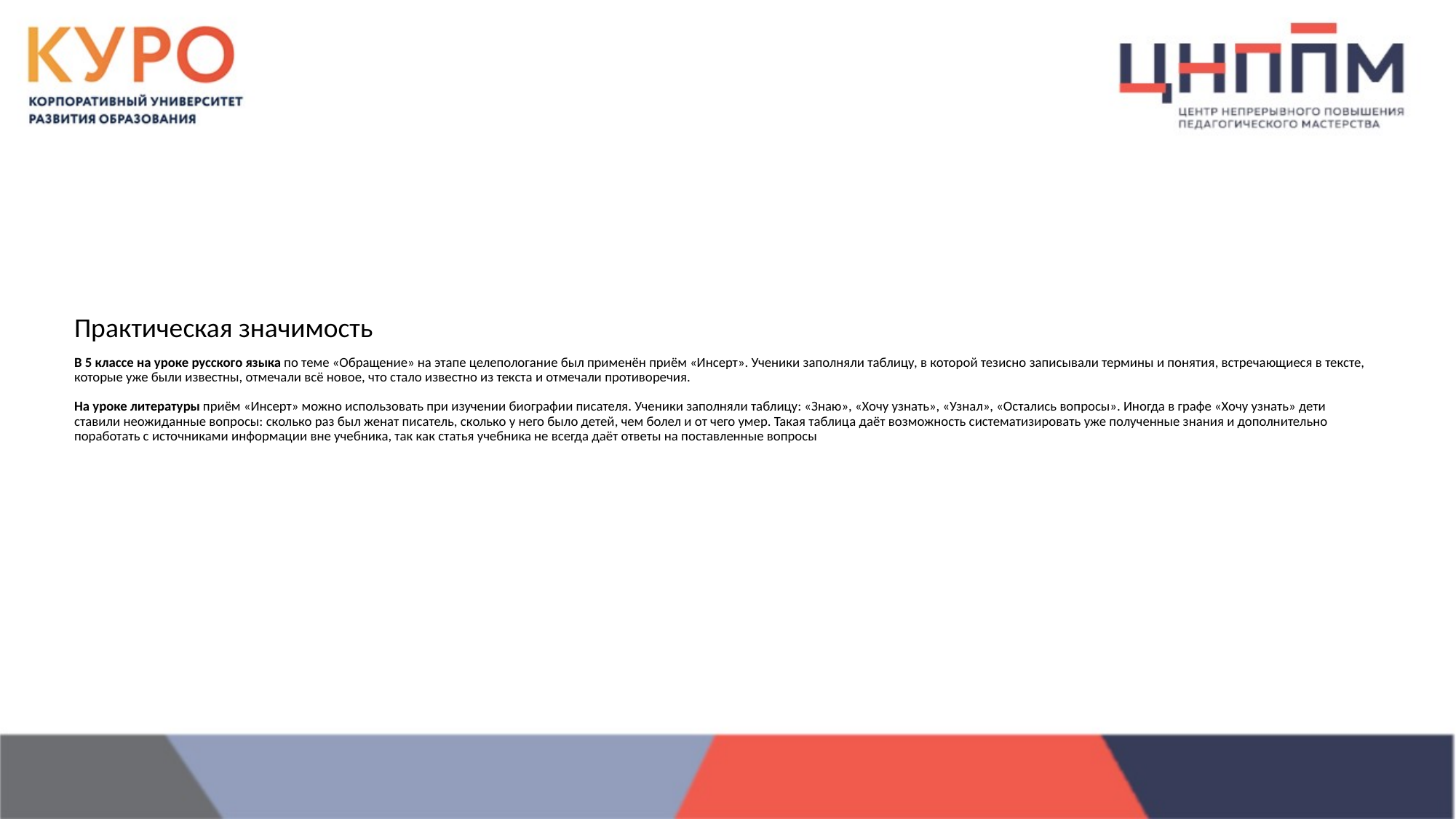

Практическая значимость
В 5 классе на уроке русского языка по теме «Обращение» на этапе целепологание был применён приём «Инсерт». Ученики заполняли таблицу, в которой тезисно записывали термины и понятия, встречающиеся в тексте, которые уже были известны, отмечали всё новое, что стало известно из текста и отмечали противоречия. 
На уроке литературы приём «Инсерт» можно использовать при изучении биографии писателя. Ученики заполняли таблицу: «Знаю», «Хочу узнать», «Узнал», «Остались вопросы». Иногда в графе «Хочу узнать» дети ставили неожиданные вопросы: сколько раз был женат писатель, сколько у него было детей, чем болел и от чего умер. Такая таблица даёт возможность систематизировать уже полученные знания и дополнительно поработать с источниками информации вне учебника, так как статья учебника не всегда даёт ответы на поставленные вопросы